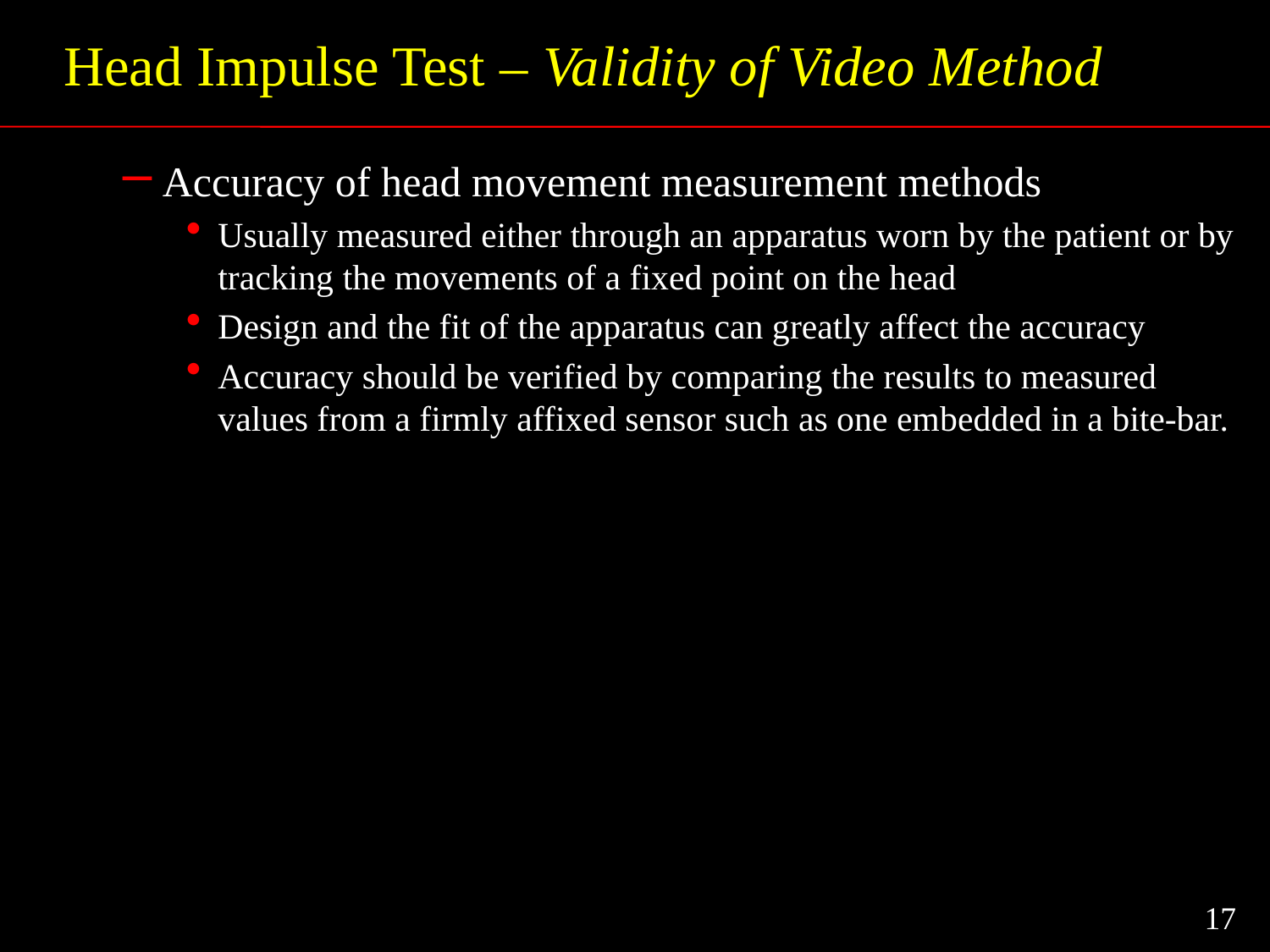

# Head Impulse Test – Validity of Video Method
Accuracy of head movement measurement methods
Usually measured either through an apparatus worn by the patient or by tracking the movements of a fixed point on the head
Design and the fit of the apparatus can greatly affect the accuracy
Accuracy should be verified by comparing the results to measured values from a firmly affixed sensor such as one embedded in a bite-bar.